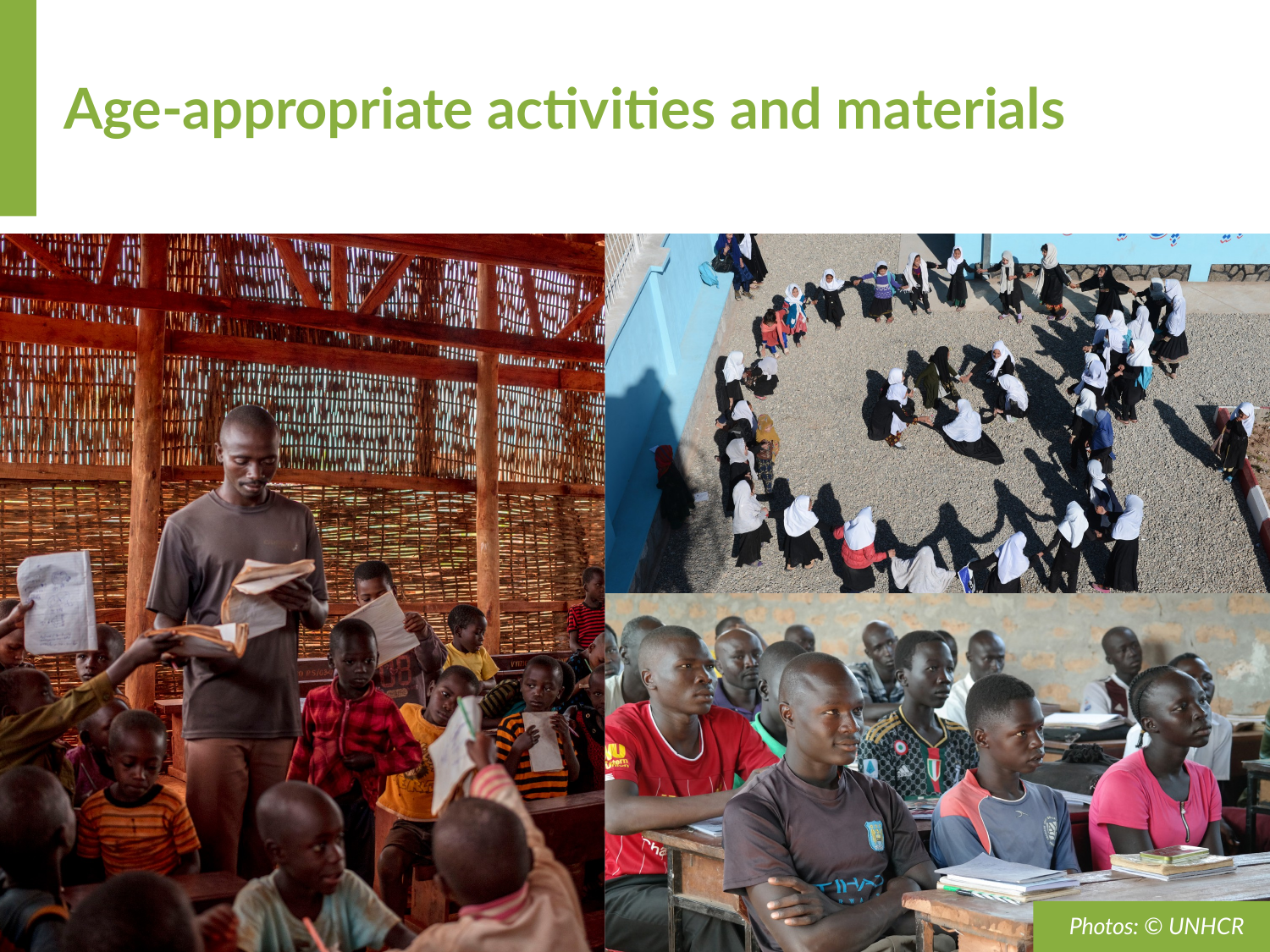

# Age-appropriate activities and materials

Photos: © UNHCR